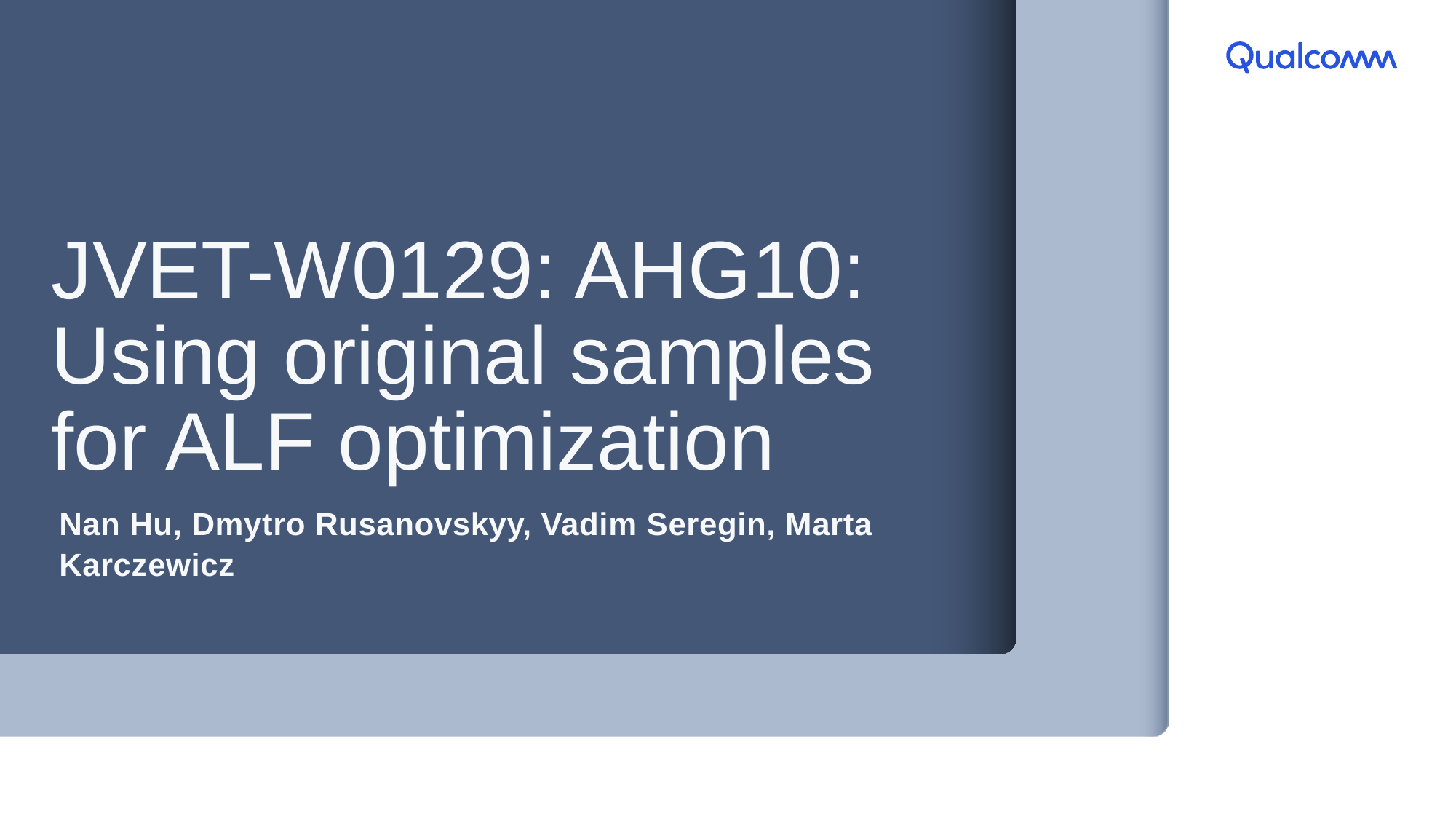

# JVET-W0129: AHG10: Using original samples for ALF optimization
Nan Hu, Dmytro Rusanovskyy, Vadim Seregin, Marta Karczewicz